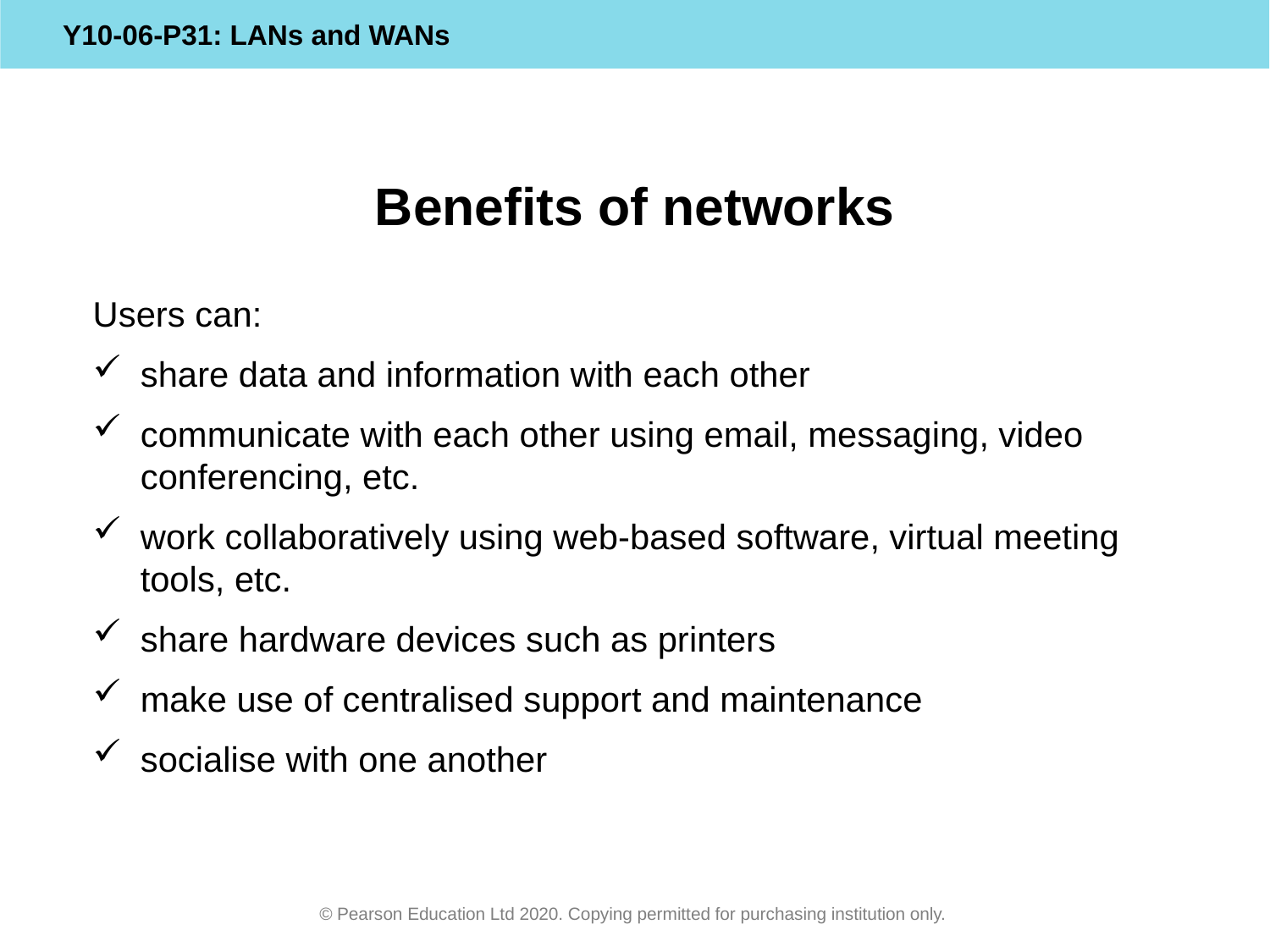

# Benefits of networks
Users can:
share data and information with each other
communicate with each other using email, messaging, video conferencing, etc.
work collaboratively using web-based software, virtual meeting tools, etc.
share hardware devices such as printers
make use of centralised support and maintenance
socialise with one another
© Pearson Education Ltd 2020. Copying permitted for purchasing institution only.